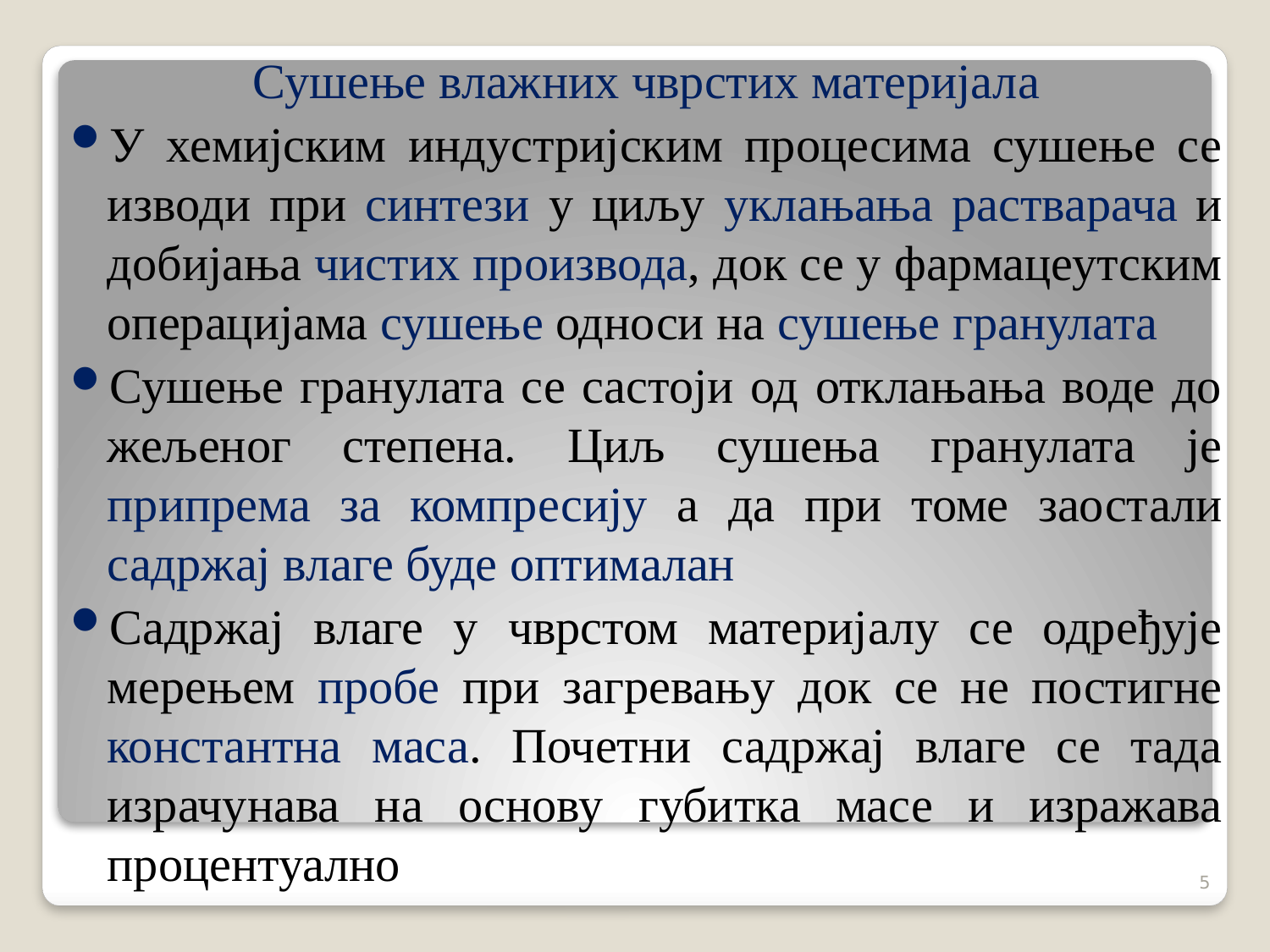

Сушење влажних чврстих материјала
У хемијским индустријским процесима сушење се изводи при синтези у циљу уклањања растварача и добијања чистих производа, док се у фармацеутским операцијама сушење односи на сушење гранулата
Сушење гранулата се састоји од отклањања воде до жељеног степена. Циљ сушења гранулата је припрема за компресију а да при томе заостали садржај влаге буде оптималан
Садржај влаге у чврстом материјалу се одређује мерењем пробе при загревању док се не постигне константна маса. Почетни садржај влаге се тада израчунава на основу губитка масе и изражава процентуално
5